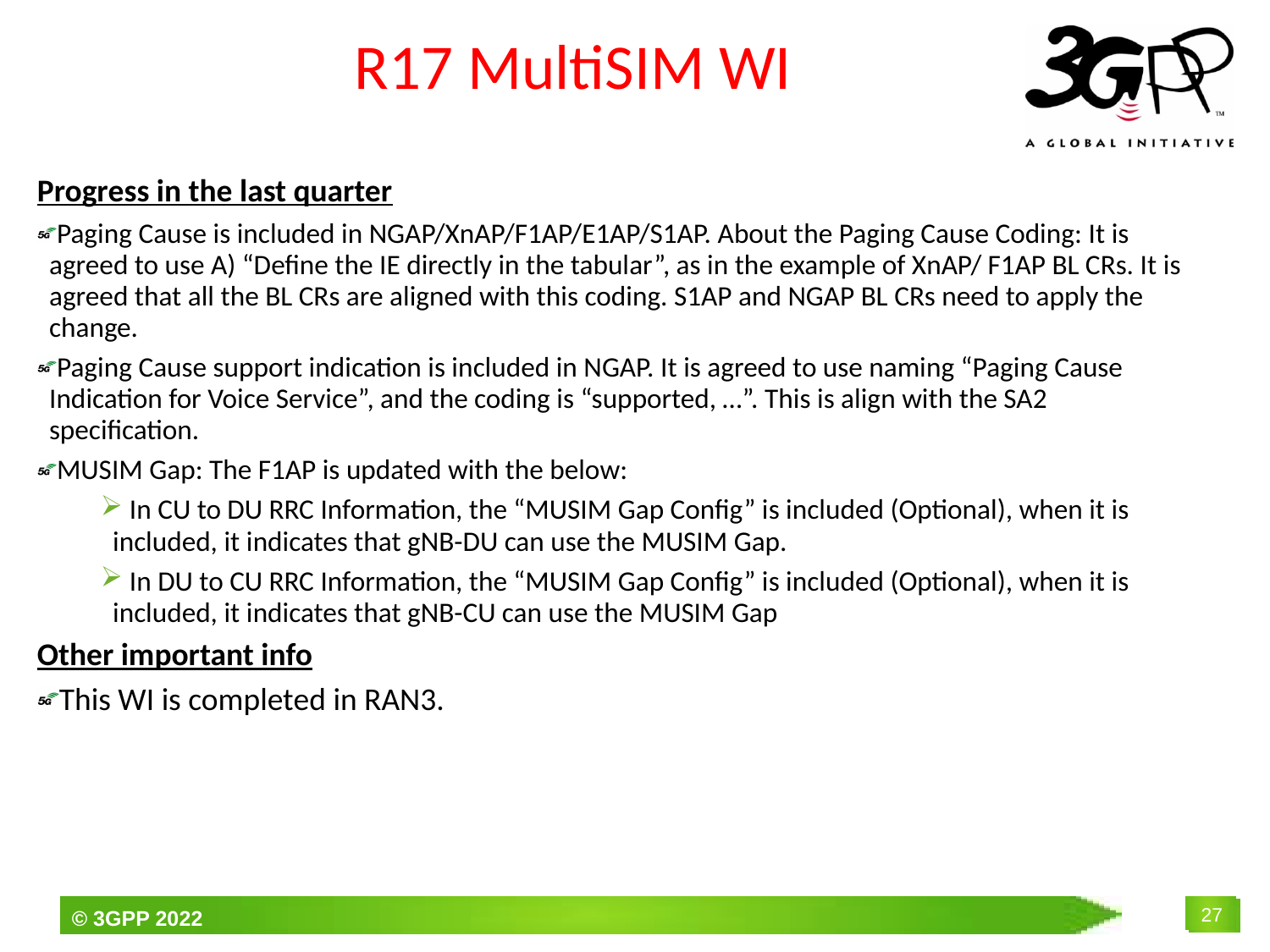

# R17 MultiSIM WI
Progress in the last quarter
Paging Cause is included in NGAP/XnAP/F1AP/E1AP/S1AP. About the Paging Cause Coding: It is agreed to use A) “Define the IE directly in the tabular”, as in the example of XnAP/ F1AP BL CRs. It is agreed that all the BL CRs are aligned with this coding. S1AP and NGAP BL CRs need to apply the change.
Paging Cause support indication is included in NGAP. It is agreed to use naming “Paging Cause Indication for Voice Service”, and the coding is “supported, …”. This is align with the SA2 specification.
MUSIM Gap: The F1AP is updated with the below:
 In CU to DU RRC Information, the “MUSIM Gap Config” is included (Optional), when it is included, it indicates that gNB-DU can use the MUSIM Gap.
 In DU to CU RRC Information, the “MUSIM Gap Config” is included (Optional), when it is included, it indicates that gNB-CU can use the MUSIM Gap
Other important info
This WI is completed in RAN3.
27